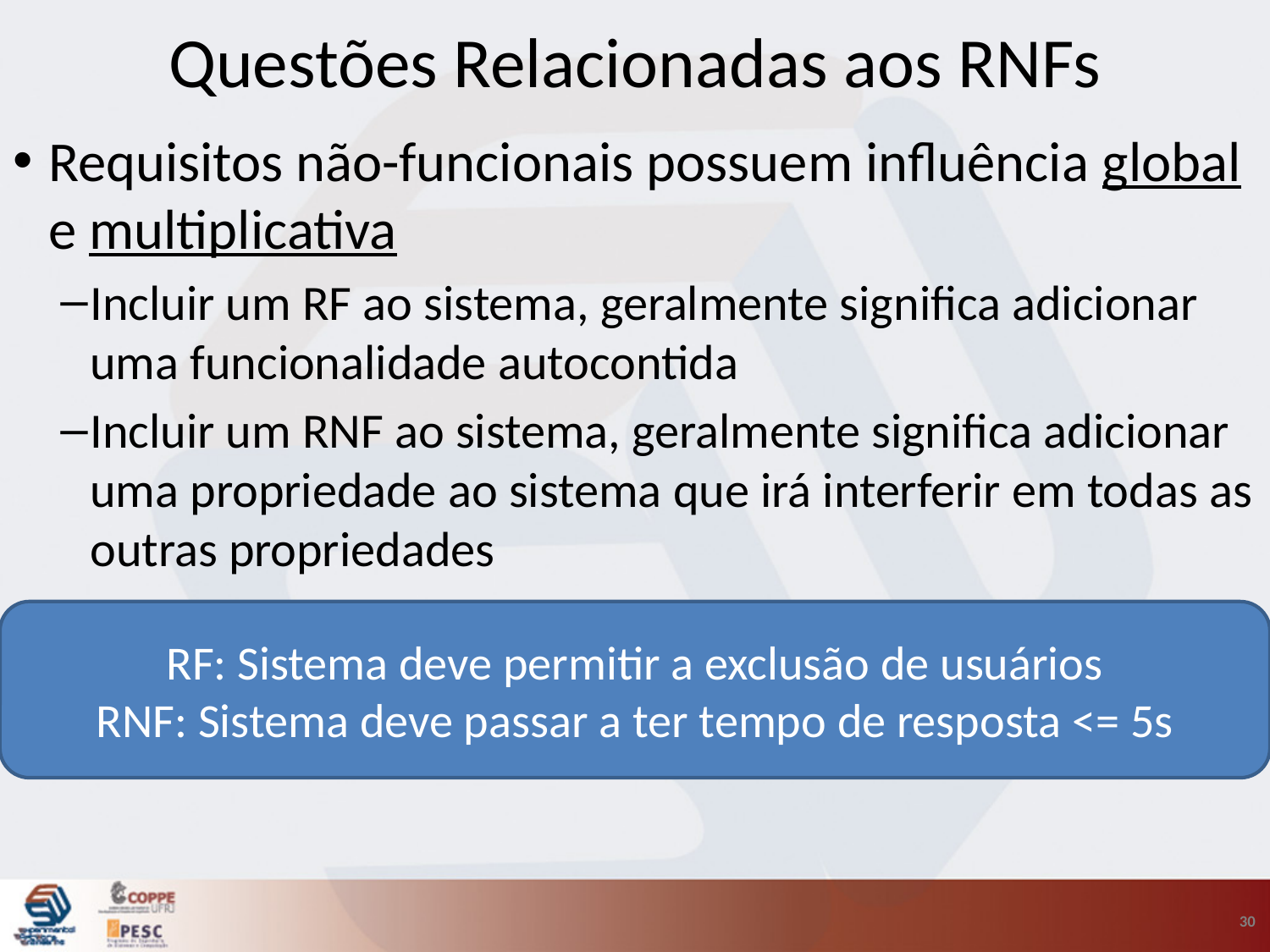

# Questões Relacionadas aos RNFs
Requisitos não-funcionais possuem influência global e multiplicativa
Incluir um RF ao sistema, geralmente significa adicionar uma funcionalidade autocontida
Incluir um RNF ao sistema, geralmente significa adicionar uma propriedade ao sistema que irá interferir em todas as outras propriedades

RF: Sistema deve permitir a exclusão de usuários
RNF: Sistema deve passar a ter tempo de resposta <= 5s